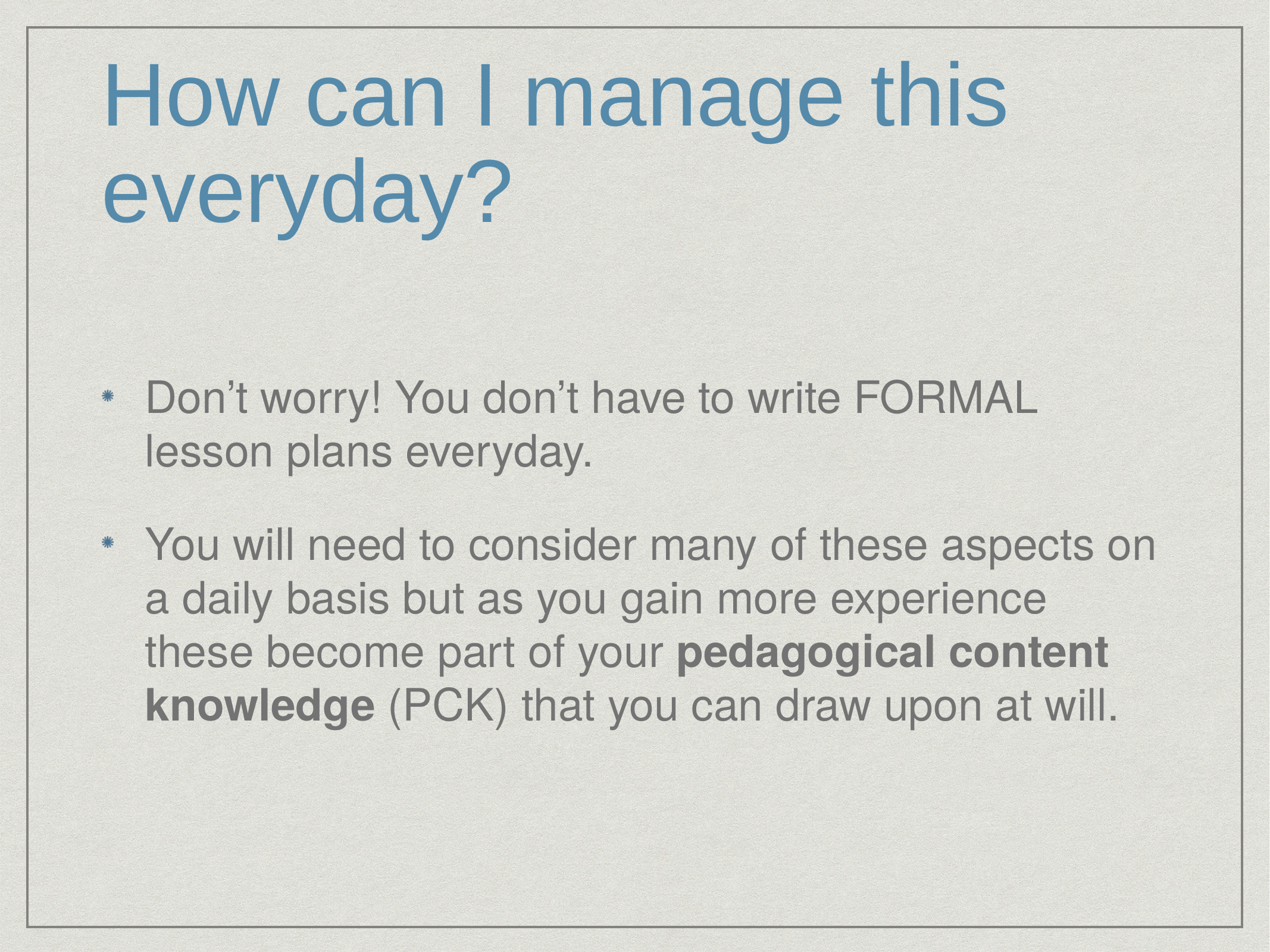

# How can I manage this everyday?
Don’t worry! You don’t have to write FORMAL lesson plans everyday.
You will need to consider many of these aspects on a daily basis but as you gain more experience these become part of your pedagogical content knowledge (PCK) that you can draw upon at will.